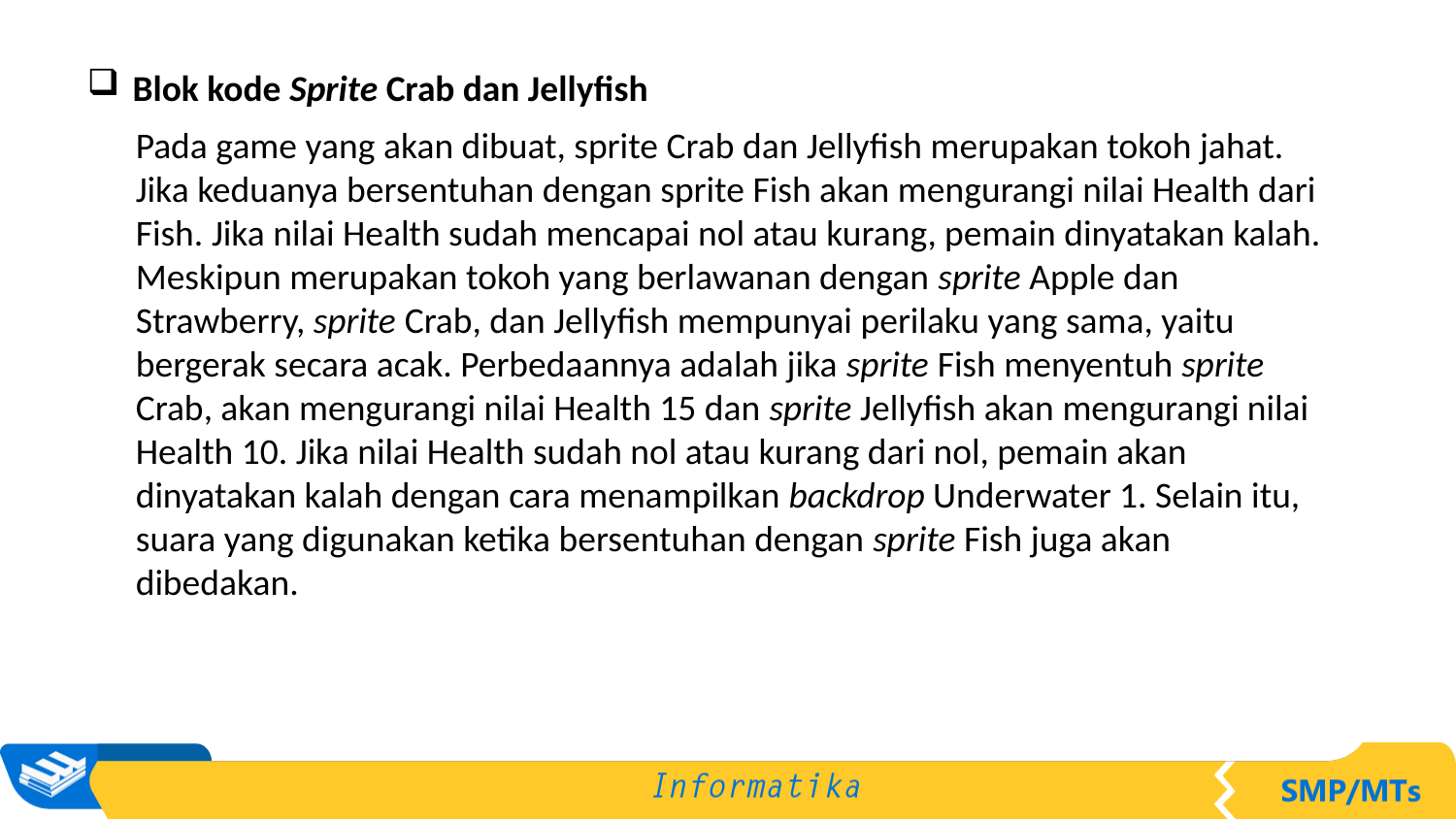

Blok kode Sprite Crab dan Jellyfish
Pada game yang akan dibuat, sprite Crab dan Jellyfish merupakan tokoh jahat. Jika keduanya bersentuhan dengan sprite Fish akan mengurangi nilai Health dari Fish. Jika nilai Health sudah mencapai nol atau kurang, pemain dinyatakan kalah.
Meskipun merupakan tokoh yang berlawanan dengan sprite Apple dan Strawberry, sprite Crab, dan Jellyfish mempunyai perilaku yang sama, yaitu bergerak secara acak. Perbedaannya adalah jika sprite Fish menyentuh sprite Crab, akan mengurangi nilai Health 15 dan sprite Jellyfish akan mengurangi nilai Health 10. Jika nilai Health sudah nol atau kurang dari nol, pemain akan dinyatakan kalah dengan cara menampilkan backdrop Underwater 1. Selain itu, suara yang digunakan ketika bersentuhan dengan sprite Fish juga akan dibedakan.